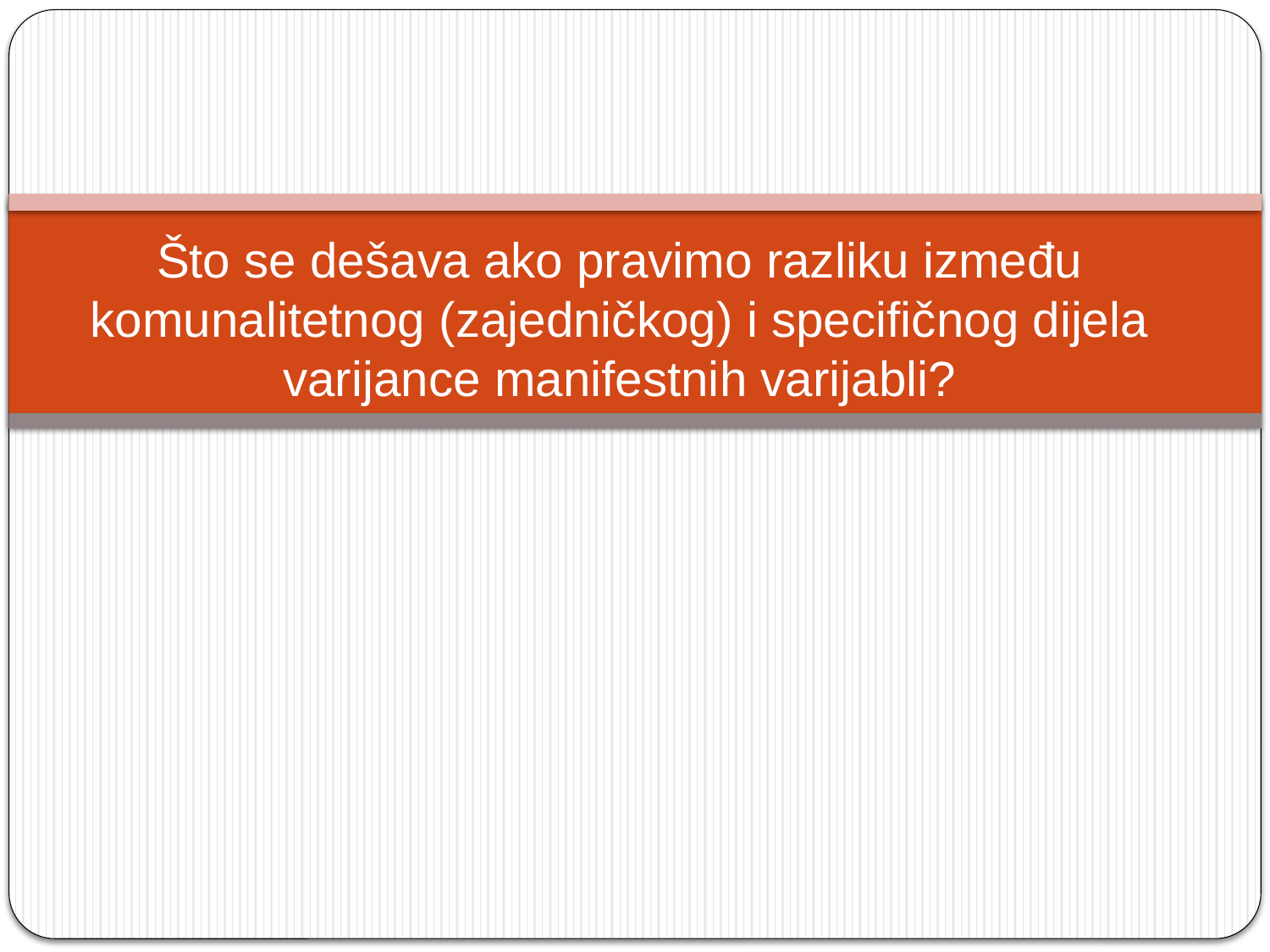

# Što se dešava ako pravimo razliku između komunalitetnog (zajedničkog) i specifičnog dijela varijance manifestnih varijabli?